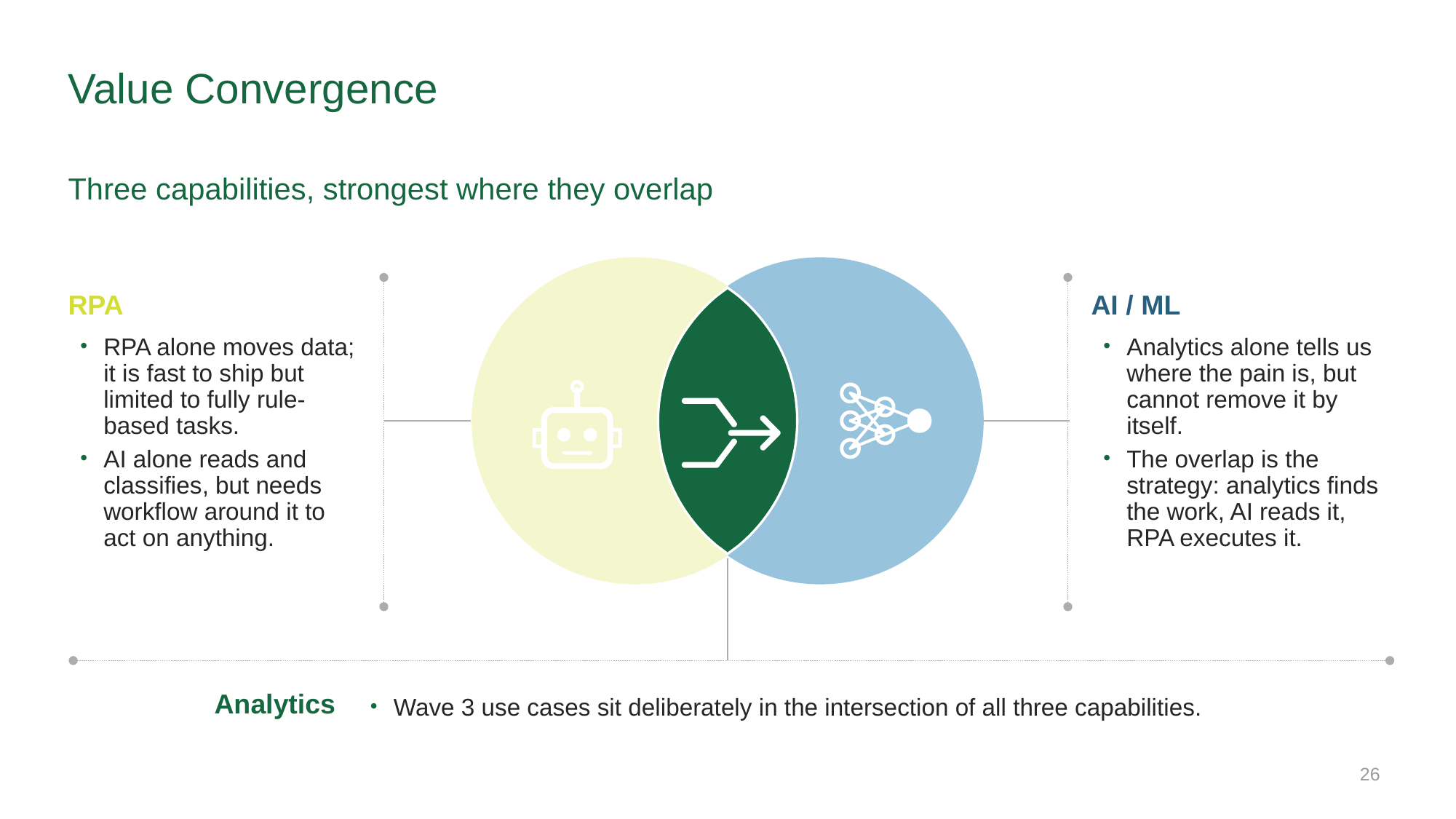

# Value Convergence
Three capabilities, strongest where they overlap

RPA
AI / ML
RPA alone moves data; it is fast to ship but limited to fully rule-based tasks.
AI alone reads and classifies, but needs workflow around it to act on anything.
Analytics alone tells us where the pain is, but cannot remove it by itself.
The overlap is the strategy: analytics finds the work, AI reads it, RPA executes it.
Wave 3 use cases sit deliberately in the intersection of all three capabilities.
Analytics
26